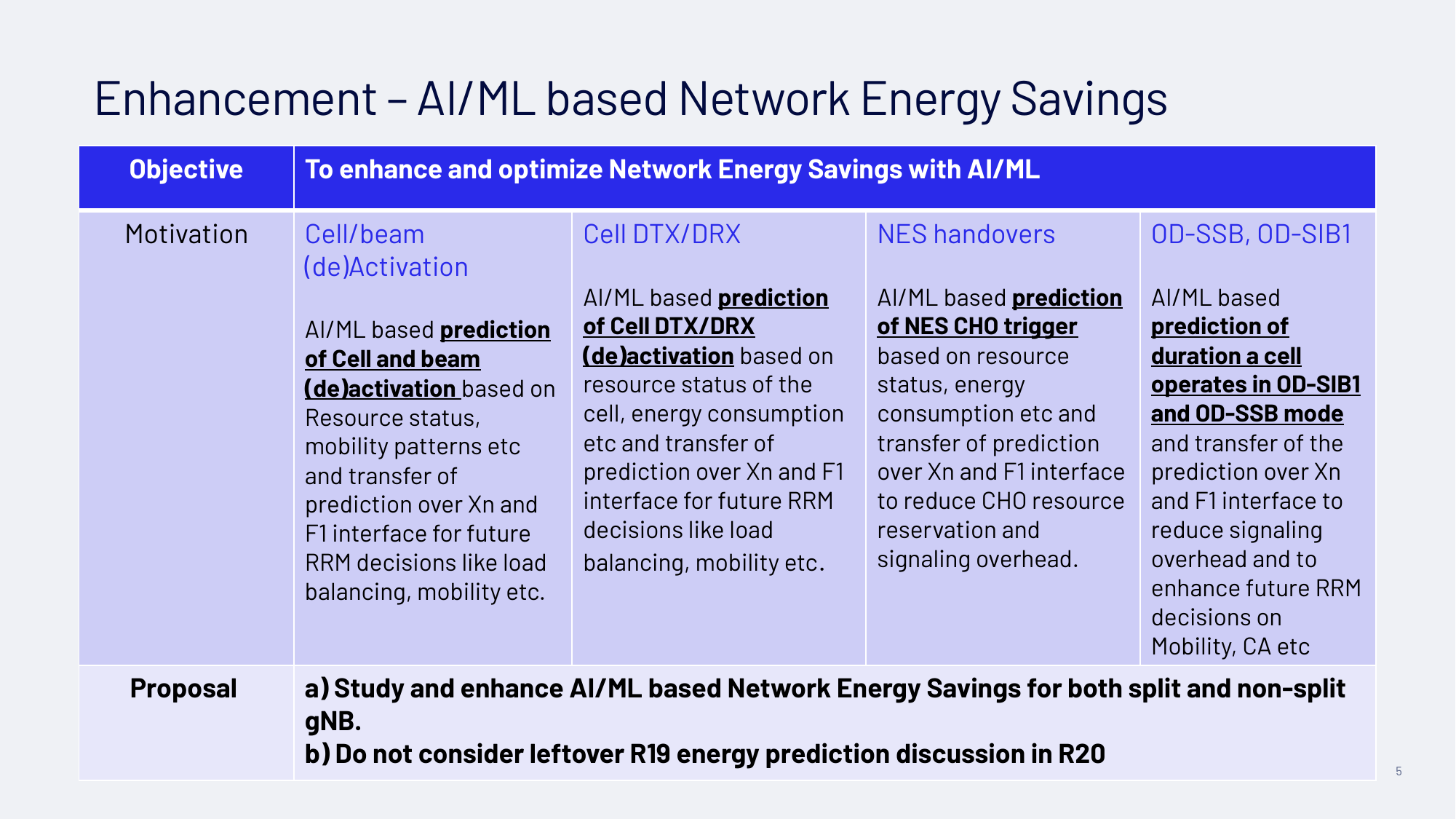

Enhancement – AI/ML based Network Energy Savings
| Objective | To enhance and optimize Network Energy Savings with AI/ML |  |  |  |
| --- | --- | --- | --- | --- |
| Motivation | Cell/beam (de)Activation AI/ML based prediction of Cell and beam (de)activation based on Resource status, mobility patterns etc and transfer of prediction over Xn and F1 interface for future RRM decisions like load balancing, mobility etc. | Cell DTX/DRX AI/ML based prediction of Cell DTX/DRX (de)activation based on resource status of the cell, energy consumption etc and transfer of prediction over Xn and F1 interface for future RRM decisions like load balancing, mobility etc. | NES handovers AI/ML based prediction of NES CHO trigger based on resource status, energy consumption etc and transfer of prediction over Xn and F1 interface to reduce CHO resource reservation and signaling overhead. | OD-SSB, OD-SIB1 AI/ML based prediction of duration a cell operates in OD-SIB1 and OD-SSB mode and transfer of the prediction over Xn and F1 interface to reduce signaling overhead and to enhance future RRM decisions on Mobility, CA etc |
| Proposal | a) Study and enhance AI/ML based Network Energy Savings for both split and non-split gNB. b) Do not consider leftover R19 energy prediction discussion in R20 |  |  |  |